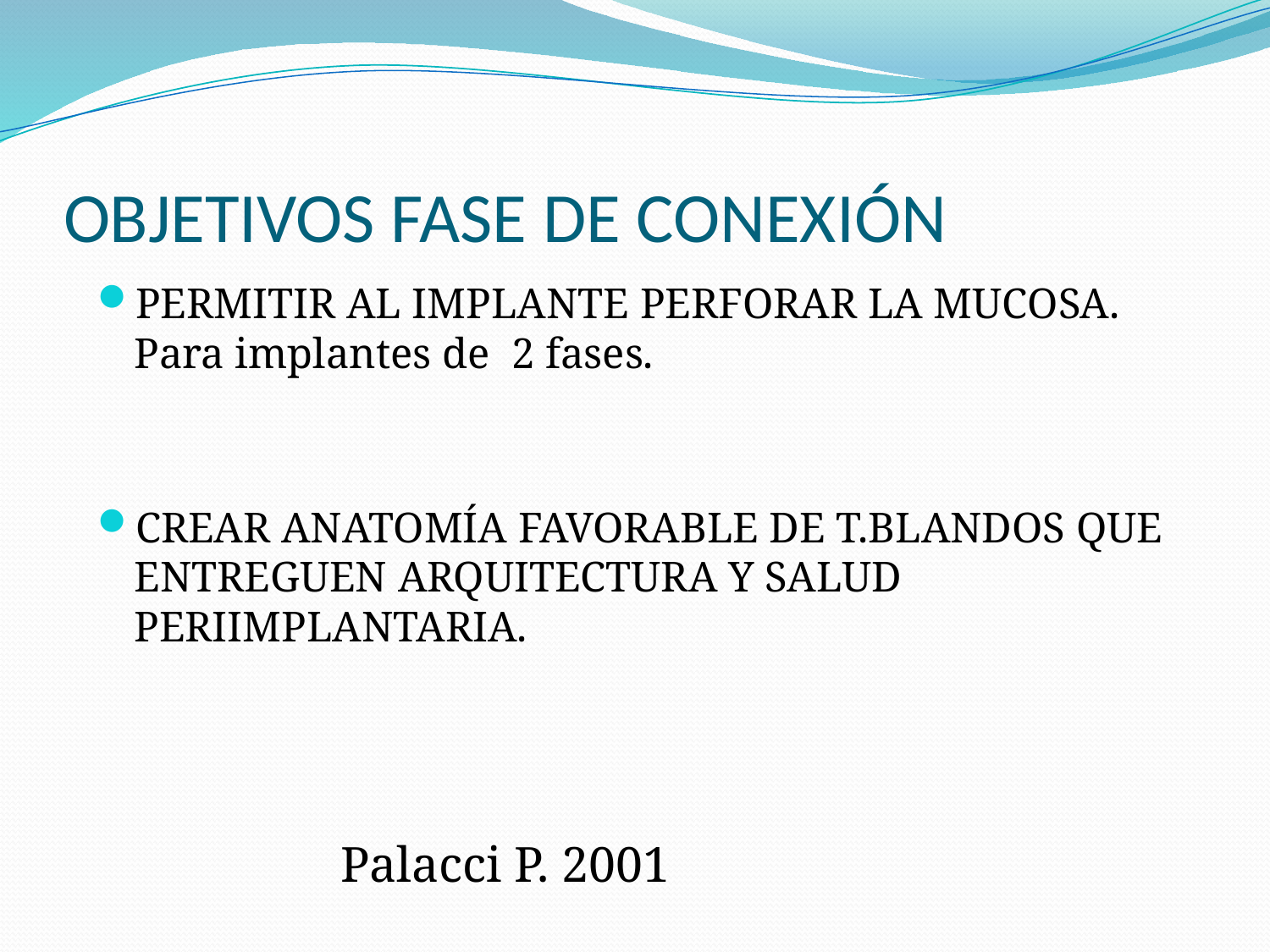

# OBJETIVOS FASE DE CONEXIÓN
PERMITIR AL IMPLANTE PERFORAR LA MUCOSA. Para implantes de  2 fases.

CREAR ANATOMÍA FAVORABLE DE T.BLANDOS QUE ENTREGUEN ARQUITECTURA Y SALUD PERIIMPLANTARIA.

				         	       Palacci P. 2001